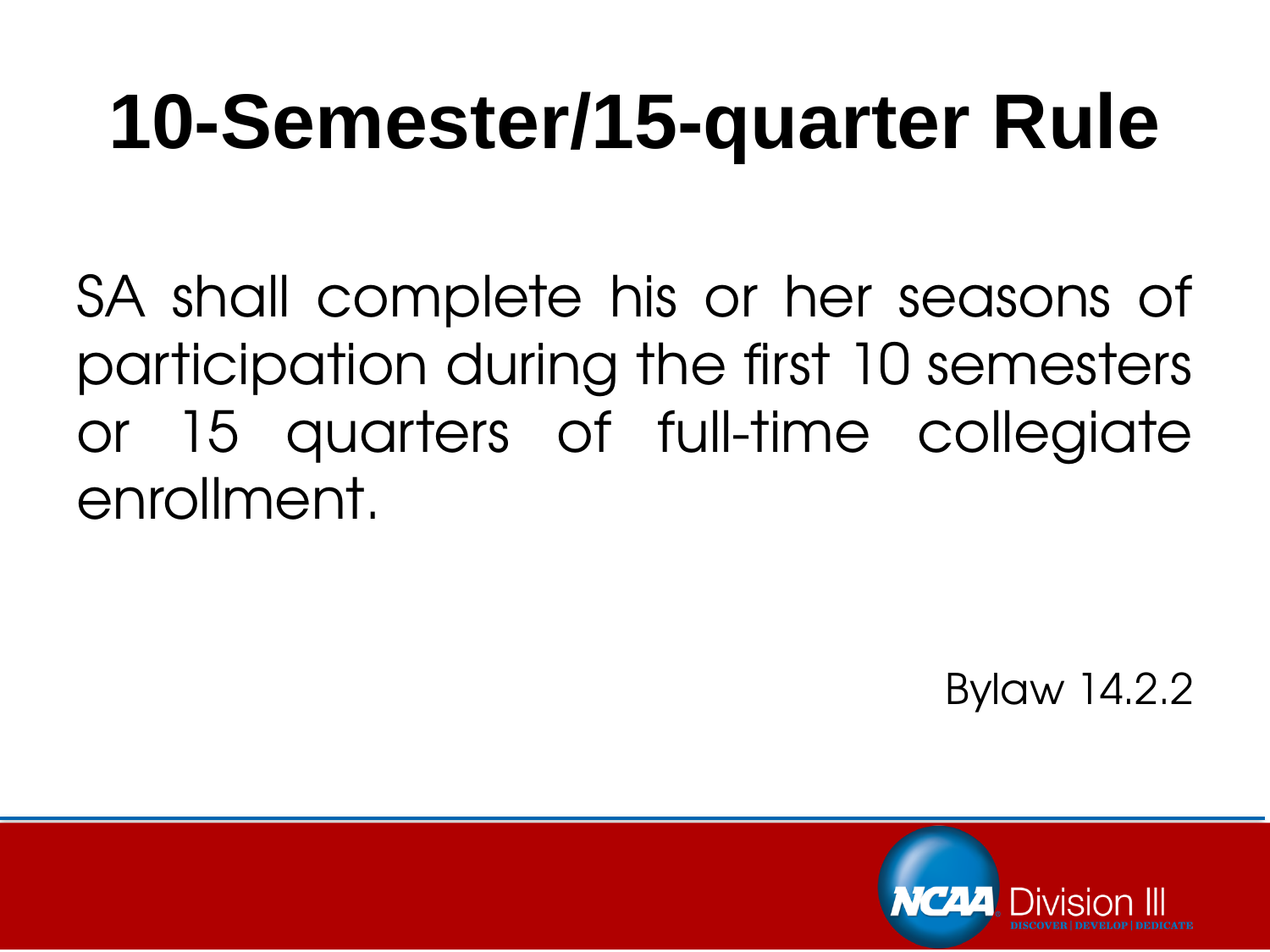

# 10-Semester/15-quarter Rule
SA shall complete his or her seasons of participation during the first 10 semesters or 15 quarters of full-time collegiate enrollment.

									Bylaw 14.2.2